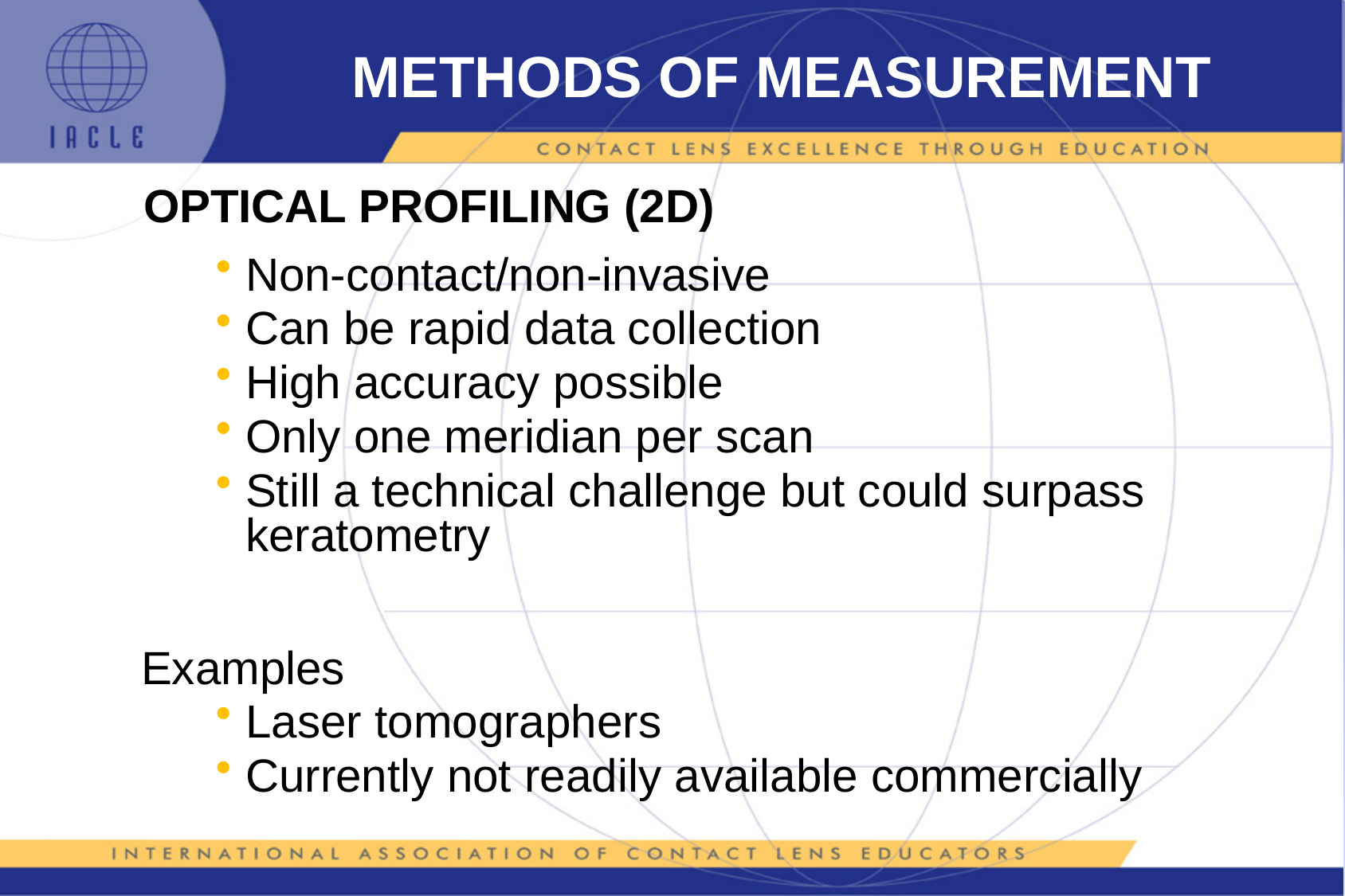

# METHODS OF MEASUREMENT
OPTICAL PROFILING (2D)
Non-contact/non-invasive
Can be rapid data collection
High accuracy possible
Only one meridian per scan
Still a technical challenge but could surpass keratometry

Examples
Laser tomographers
Currently not readily available commercially